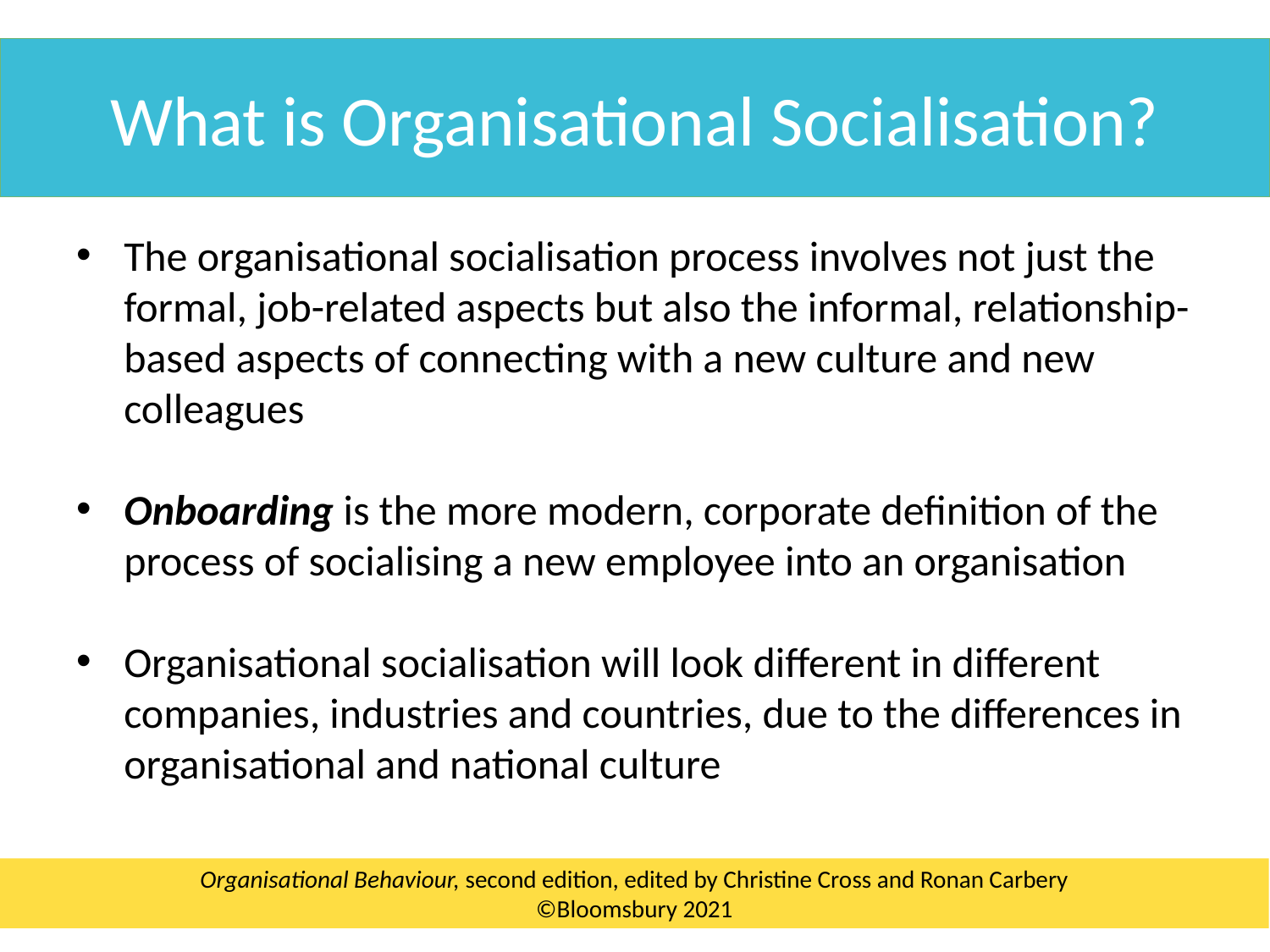

What is Organisational Socialisation?
The organisational socialisation process involves not just the formal, job-related aspects but also the informal, relationship-based aspects of connecting with a new culture and new colleagues

Onboarding is the more modern, corporate definition of the process of socialising a new employee into an organisation

Organisational socialisation will look different in different companies, industries and countries, due to the differences in organisational and national culture